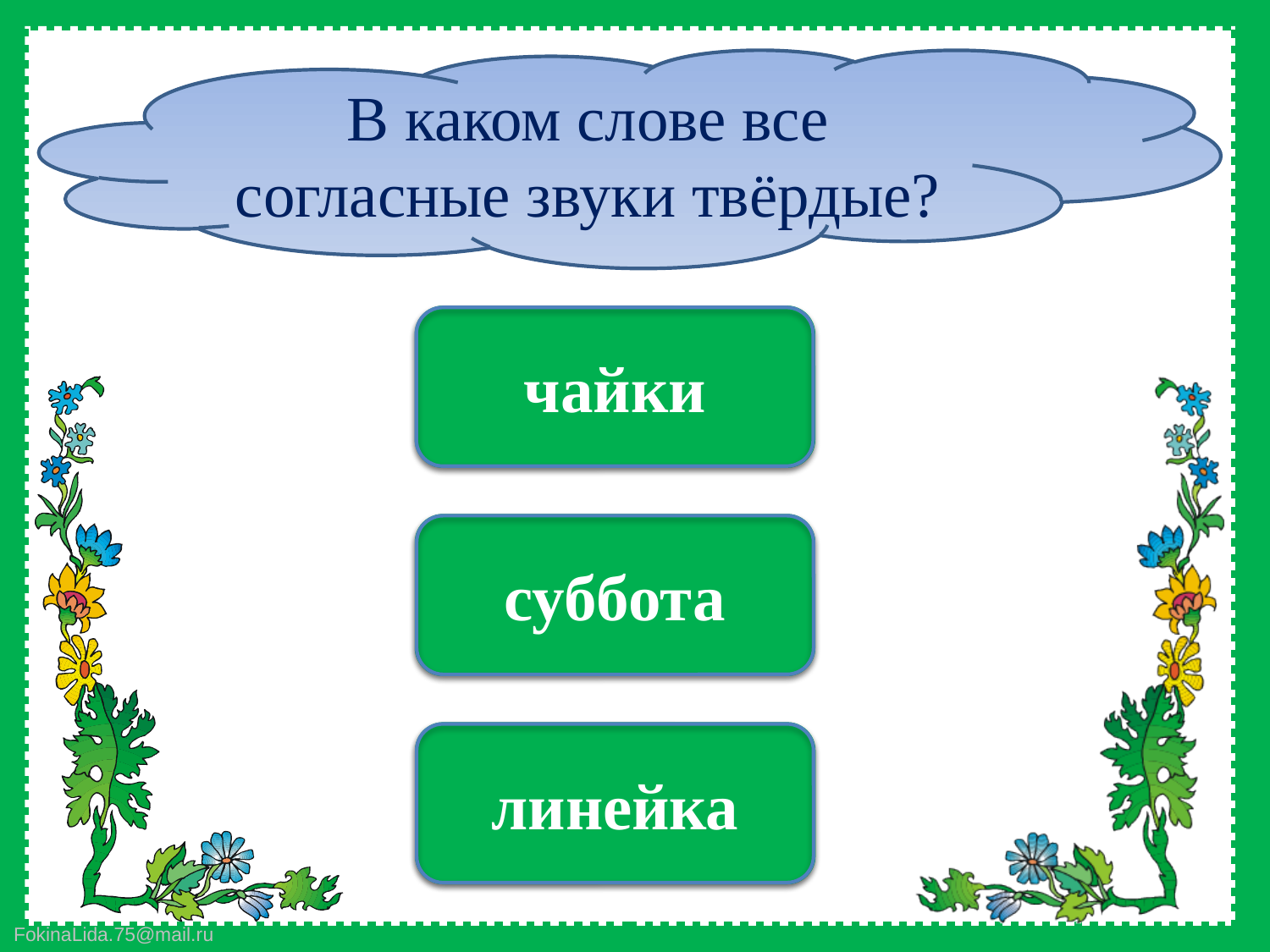

В каком слове все согласные звуки твёрдые?
нет
чайки

да
суббота

нет
линейка